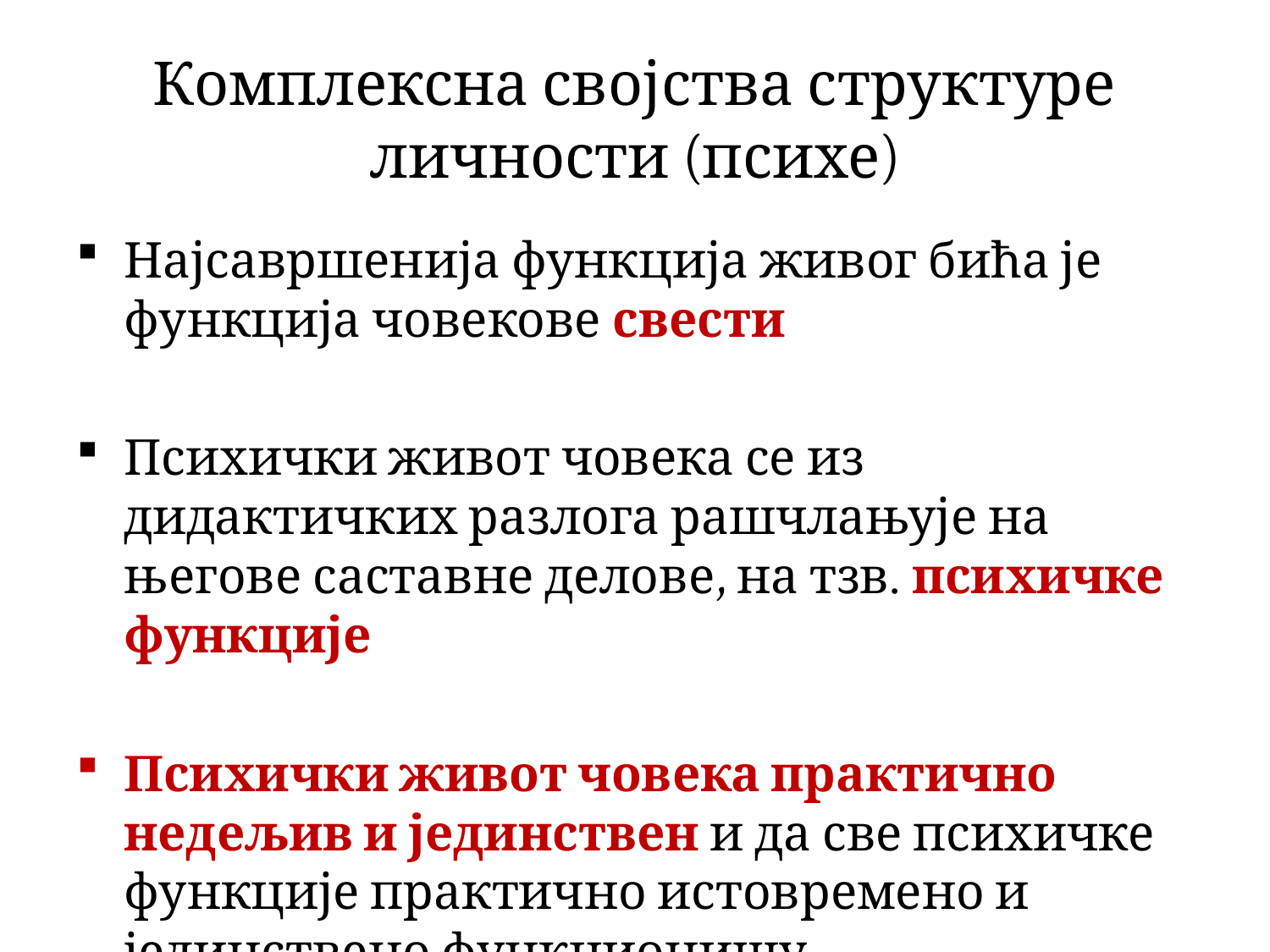

# Комплексна својства структуре личности (психе)
Најсавршенија функција живог бића је функција човекове свести

Психички живот човека се из дидактичких разлога рашчлањује на његове саставне делове, на тзв. психичке функције

Психички живот човека практично недељив и јединствен и да све психичке функције практично истовремено и јединствено функционишу